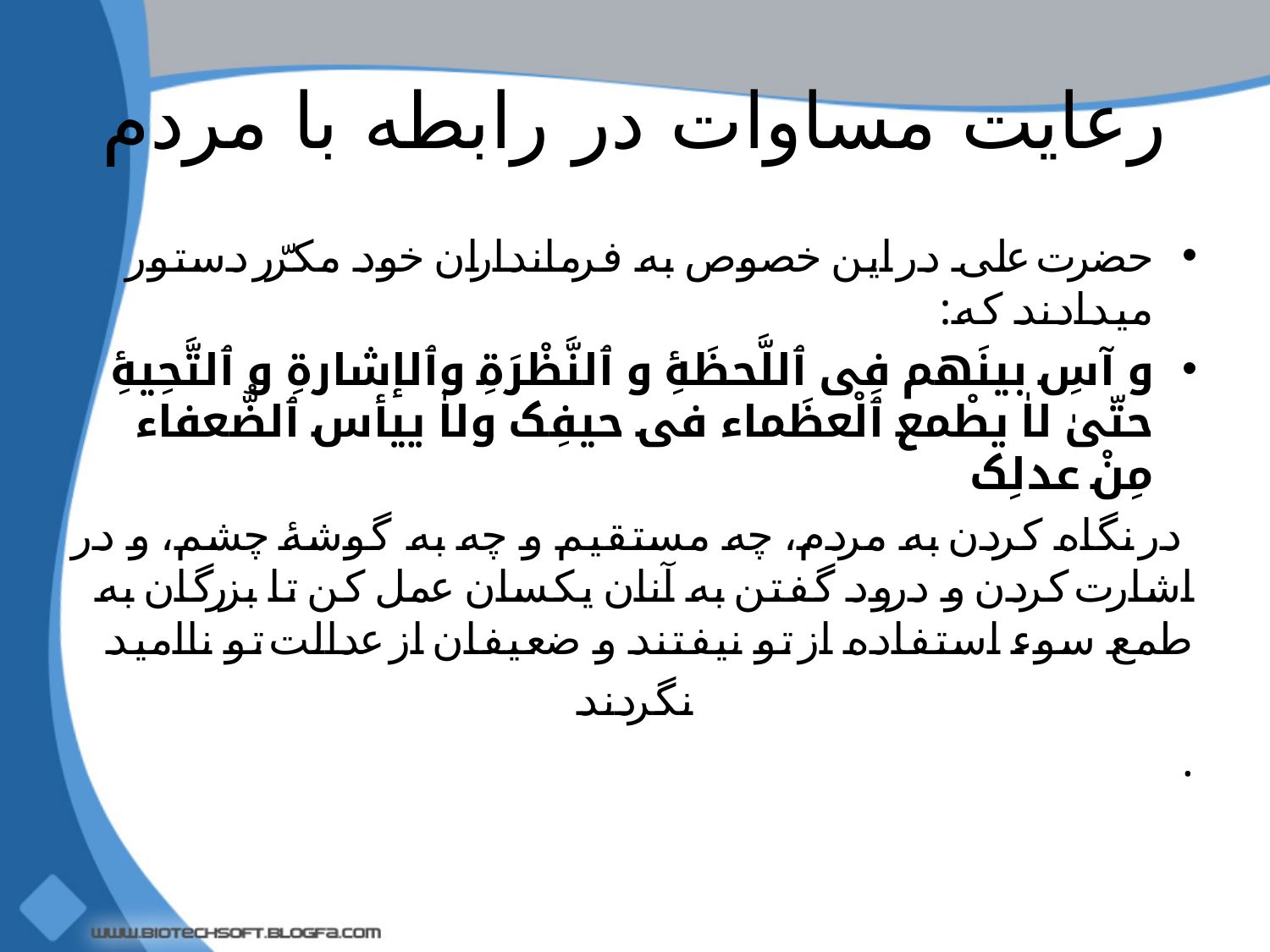

# رعایت مساوات در رابطه با مردم
حضرت علی در این خصوص به فرمانداران خود مکرّر دستور میدادند که:
و آسِ بینَهم فِی ٱللَّحظَۀِ و ٱلنَّظْرَةِ وٱلإشارةِ و ٱلتَّحِیۀِ حتّیٰ لاٰ یطْمع ٱلْعظَماء فی حیفِک ولاٰ ییأس ٱلضُّعفاء مِنْ عدلِک
 در نگاه کردن به مردم، چه مستقیم و چه به گوشۀ چشم، و در اشارت کردن و درود گفتن به آنان یکسان عمل کن تا بزرگان به طمع سوء استفاده از تو نیفتند و ضعیفان از عدالت تو ناامید
نگردند
.